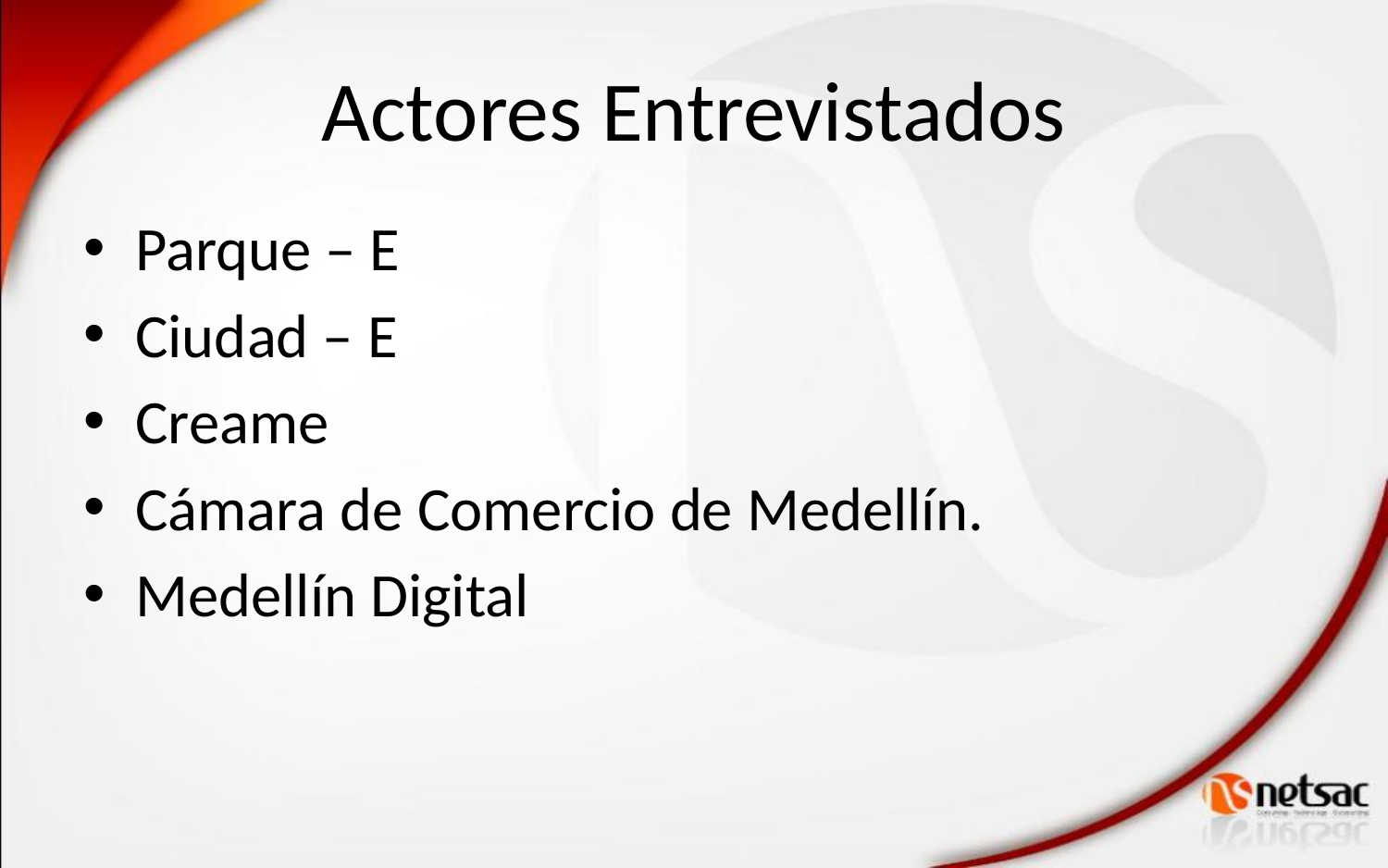

# Actores Entrevistados
Parque – E
Ciudad – E
Creame
Cámara de Comercio de Medellín.
Medellín Digital